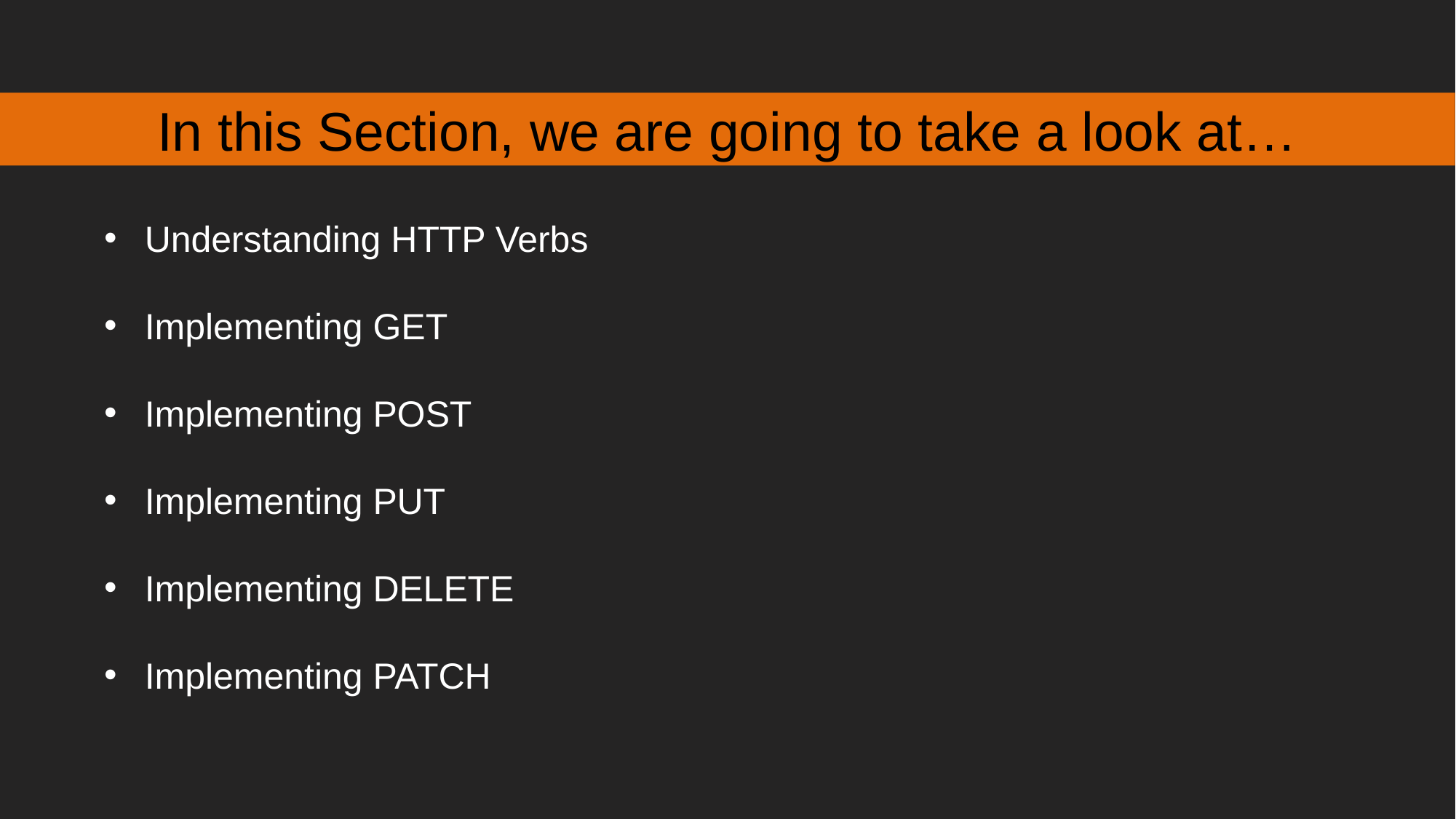

In this Section, we are going to take a look at…
Understanding HTTP Verbs

Implementing GET

Implementing POST

Implementing PUT

Implementing DELETE

Implementing PATCH